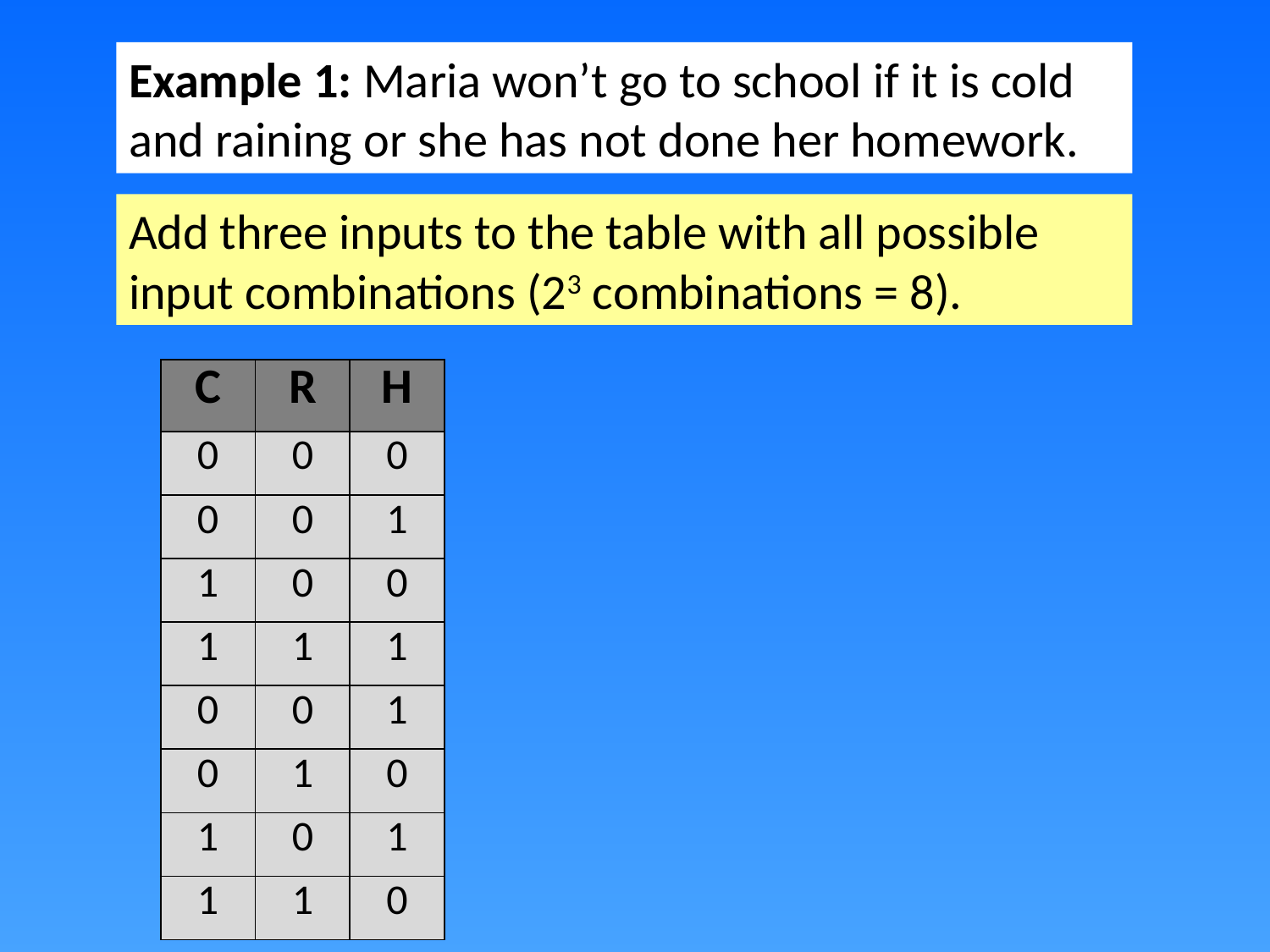

Example 1: Maria won’t go to school if it is cold and raining or she has not done her homework.
Add three inputs to the table with all possible input combinations (23 combinations = 8).
| C | R | H |
| --- | --- | --- |
| 0 | 0 | 0 |
| 0 | 0 | 1 |
| 1 | 0 | 0 |
| 1 | 1 | 1 |
| 0 | 0 | 1 |
| 0 | 1 | 0 |
| 1 | 0 | 1 |
| 1 | 1 | 0 |